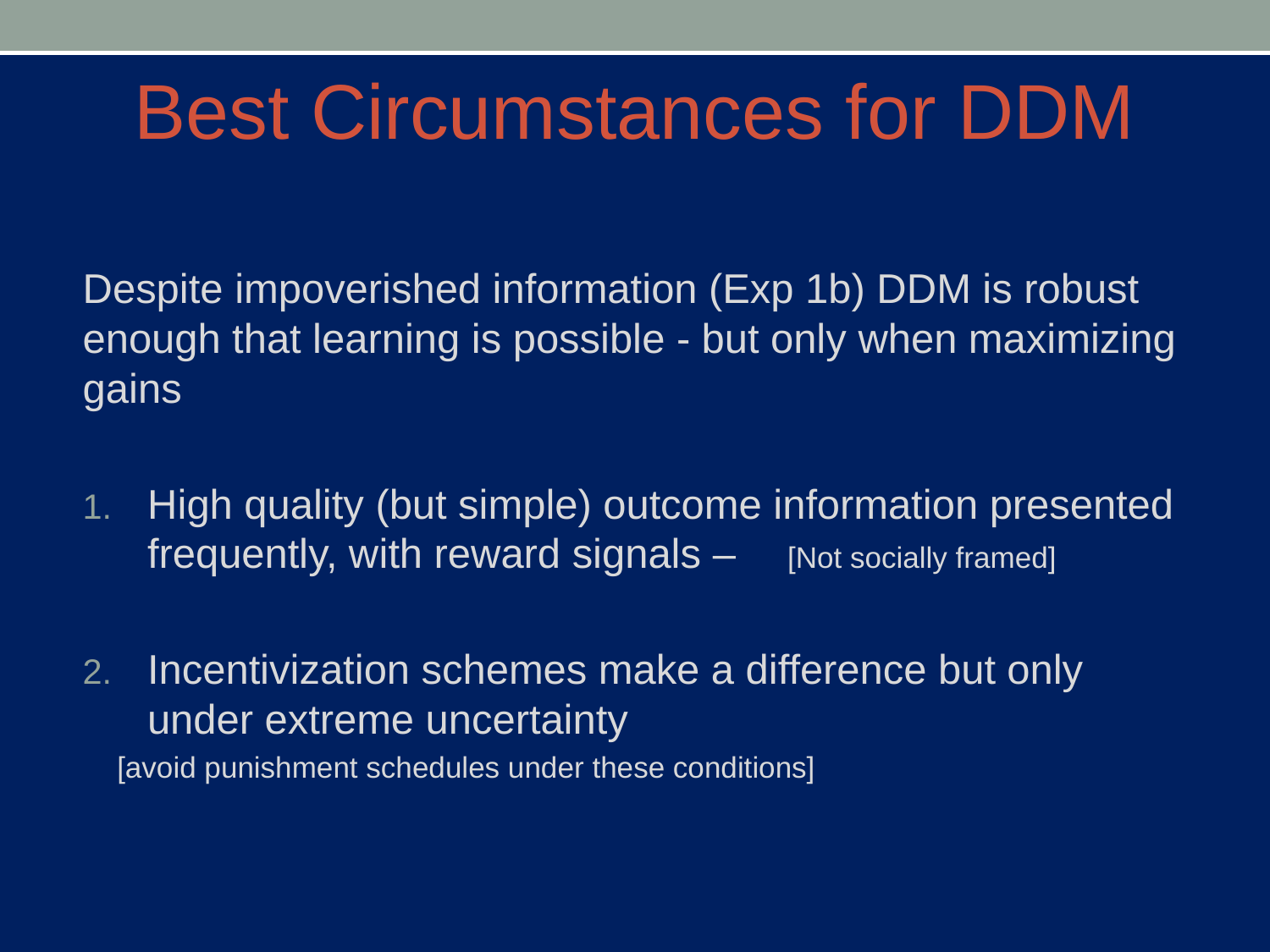

Best Circumstances for DDM
Despite impoverished information (Exp 1b) DDM is robust enough that learning is possible - but only when maximizing gains

High quality (but simple) outcome information presented frequently, with reward signals – 	[Not socially framed]

Incentivization schemes make a difference but only under extreme uncertainty
	[avoid punishment schedules under these conditions]